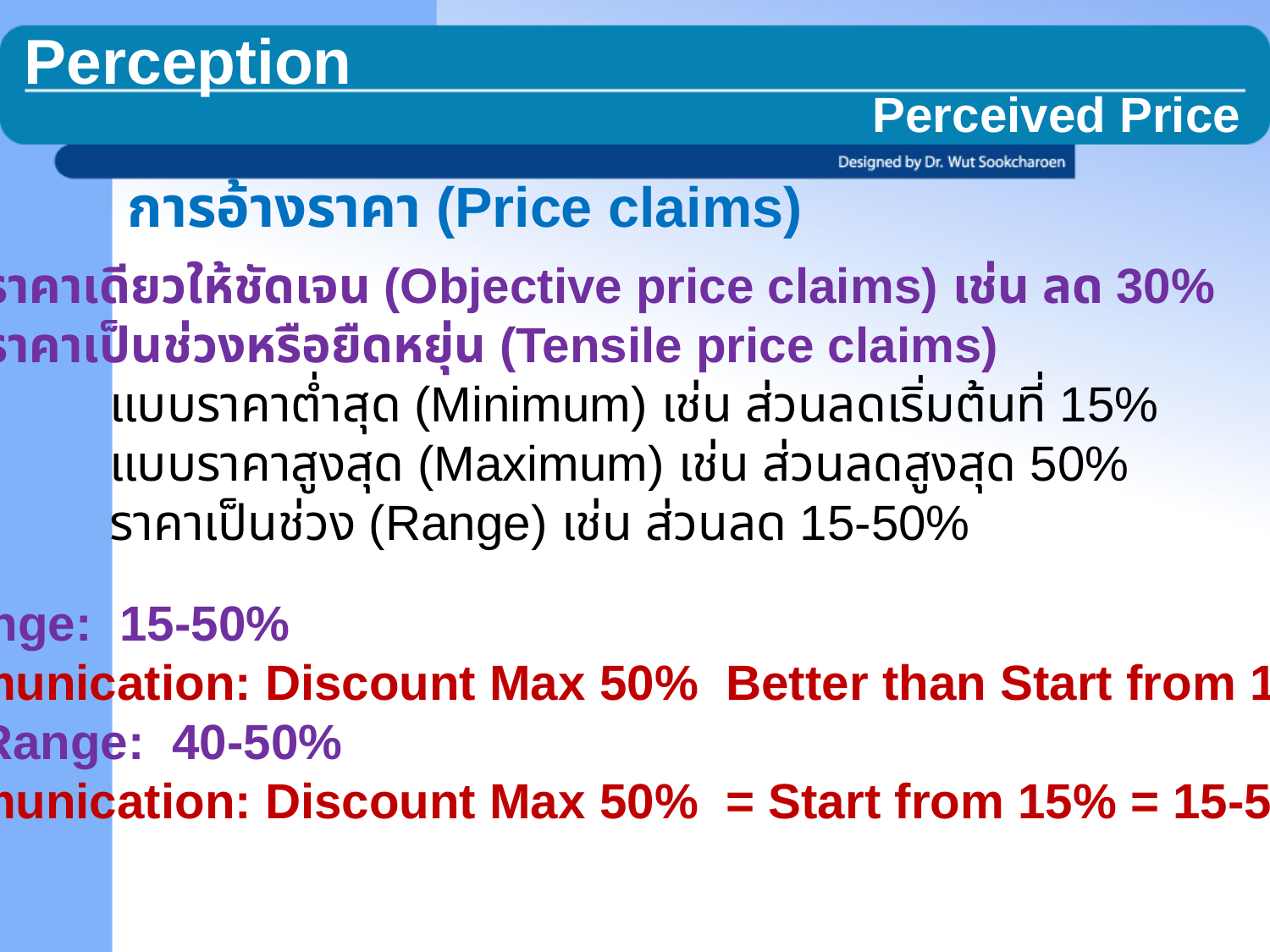

Perception
Perceived Price
การอ้างราคา (Price claims)
ราคาเดียวให้ชัดเจน (Objective price claims) เช่น ลด 30%
ราคาเป็นช่วงหรือยืดหยุ่น (Tensile price claims)
	แบบราคาต่ำสุด (Minimum) เช่น ส่วนลดเริ่มต้นที่ 15%
	แบบราคาสูงสุด (Maximum) เช่น ส่วนลดสูงสุด 50%
	ราคาเป็นช่วง (Range) เช่น ส่วนลด 15-50%

Wide Range:  15-50%
     Communication: Discount Max 50%  Better than Start from 15% or 15-50%
Narrow Range:  40-50%
     Communication: Discount Max 50%  = Start from 15% = 15-50%